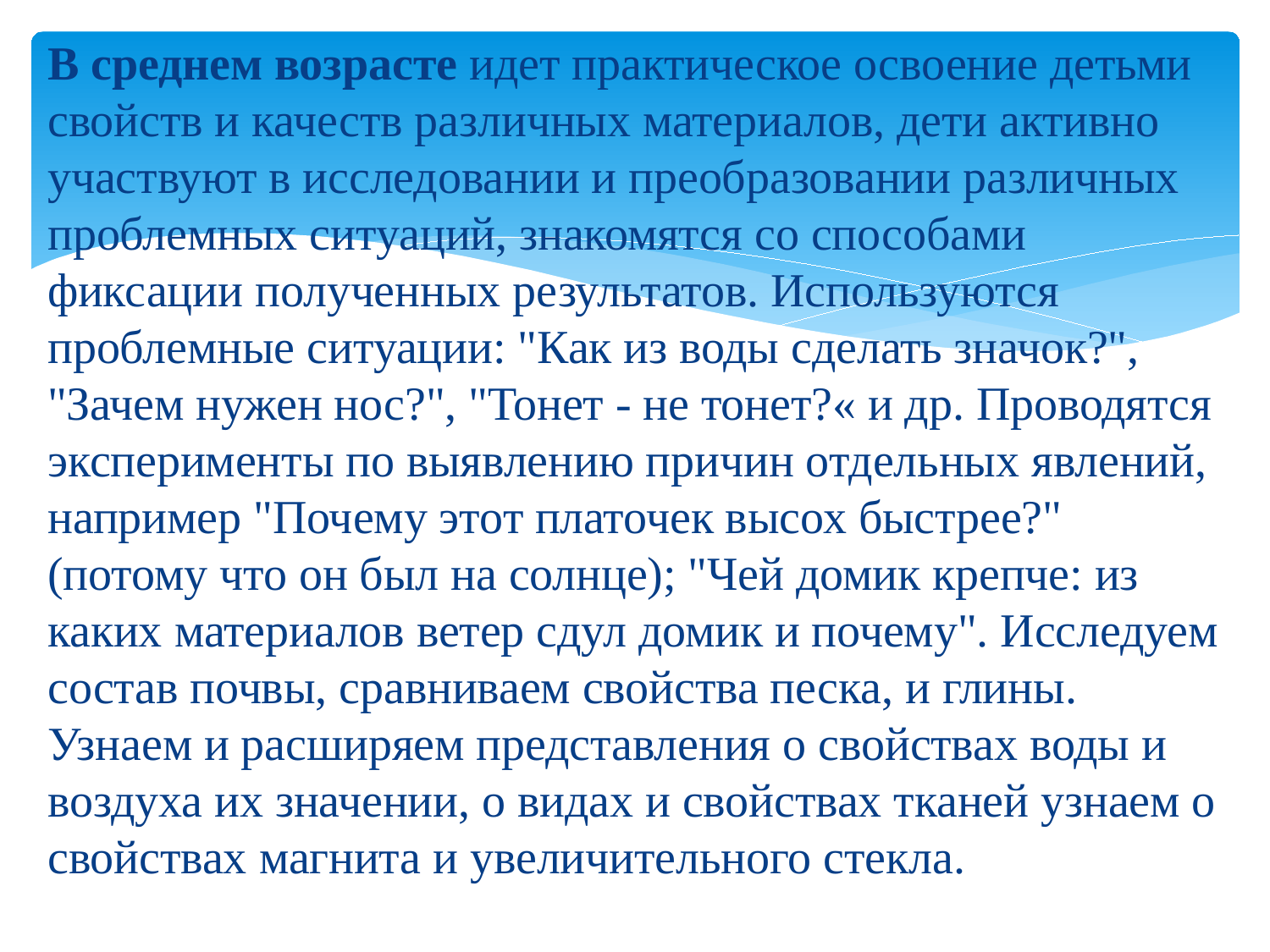

В среднем возрасте идет практическое освоение детьми свойств и качеств различных материалов, дети активно участвуют в исследовании и преобразовании различных проблемных ситуаций, знакомятся со способами фиксации полученных результатов. Используются проблемные ситуации: "Как из воды сделать значок?", "Зачем нужен нос?", "Тонет - не тонет?« и др. Проводятся эксперименты по выявлению причин отдельных явлений, например "Почему этот платочек высох быстрее?" (потому что он был на солнце); "Чей домик крепче: из каких материалов ветер сдул домик и почему". Исследуем состав почвы, сравниваем свойства песка, и глины. Узнаем и расширяем представления о свойствах воды и воздуха их значении, о видах и свойствах тканей узнаем о свойствах магнита и увеличительного стекла.